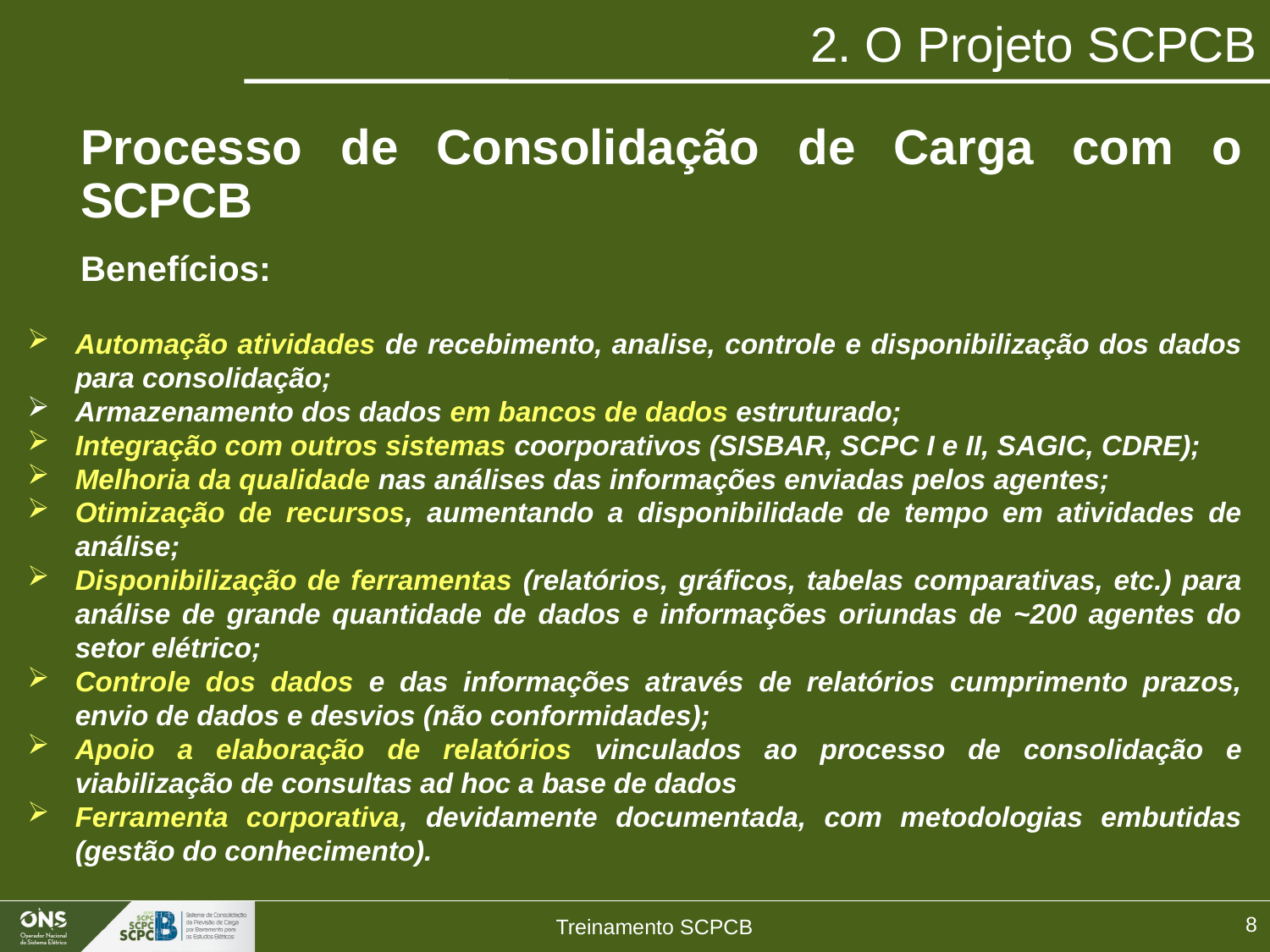

# 2. O Projeto SCPCB
	Processo de Consolidação de Carga com o SCPCB
	Benefícios:

Automação atividades de recebimento, analise, controle e disponibilização dos dados para consolidação;
Armazenamento dos dados em bancos de dados estruturado;
Integração com outros sistemas coorporativos (SISBAR, SCPC I e II, SAGIC, CDRE);
Melhoria da qualidade nas análises das informações enviadas pelos agentes;
Otimização de recursos, aumentando a disponibilidade de tempo em atividades de análise;
Disponibilização de ferramentas (relatórios, gráficos, tabelas comparativas, etc.) para análise de grande quantidade de dados e informações oriundas de ~200 agentes do setor elétrico;
Controle dos dados e das informações através de relatórios cumprimento prazos, envio de dados e desvios (não conformidades);
Apoio a elaboração de relatórios vinculados ao processo de consolidação e viabilização de consultas ad hoc a base de dados
Ferramenta corporativa, devidamente documentada, com metodologias embutidas (gestão do conhecimento).